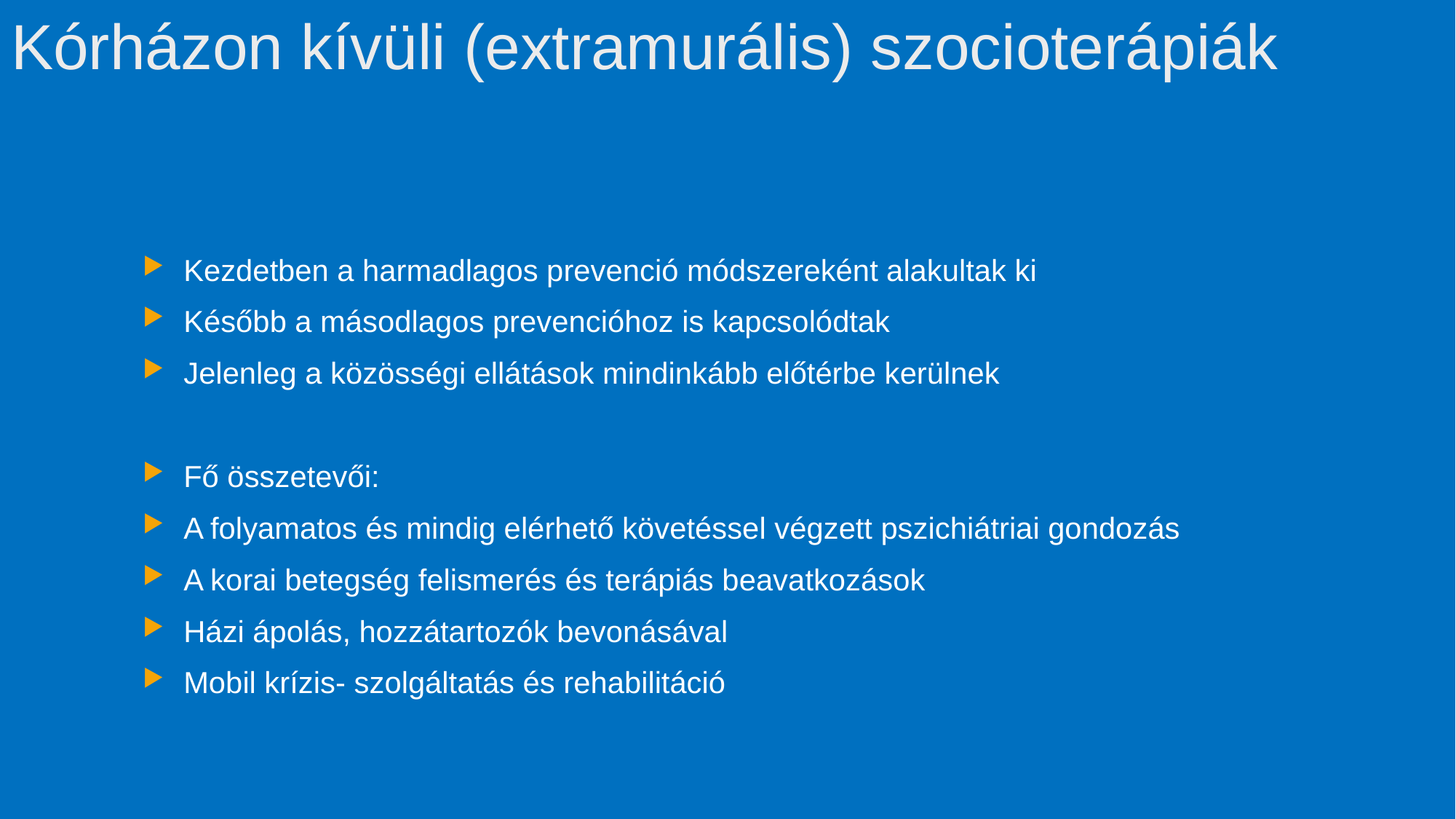

# Kórházon kívüli (extramurális) szocioterápiák
Kezdetben a harmadlagos prevenció módszereként alakultak ki
Később a másodlagos prevencióhoz is kapcsolódtak
Jelenleg a közösségi ellátások mindinkább előtérbe kerülnek

Fő összetevői:
A folyamatos és mindig elérhető követéssel végzett pszichiátriai gondozás
A korai betegség felismerés és terápiás beavatkozások
Házi ápolás, hozzátartozók bevonásával
Mobil krízis- szolgáltatás és rehabilitáció